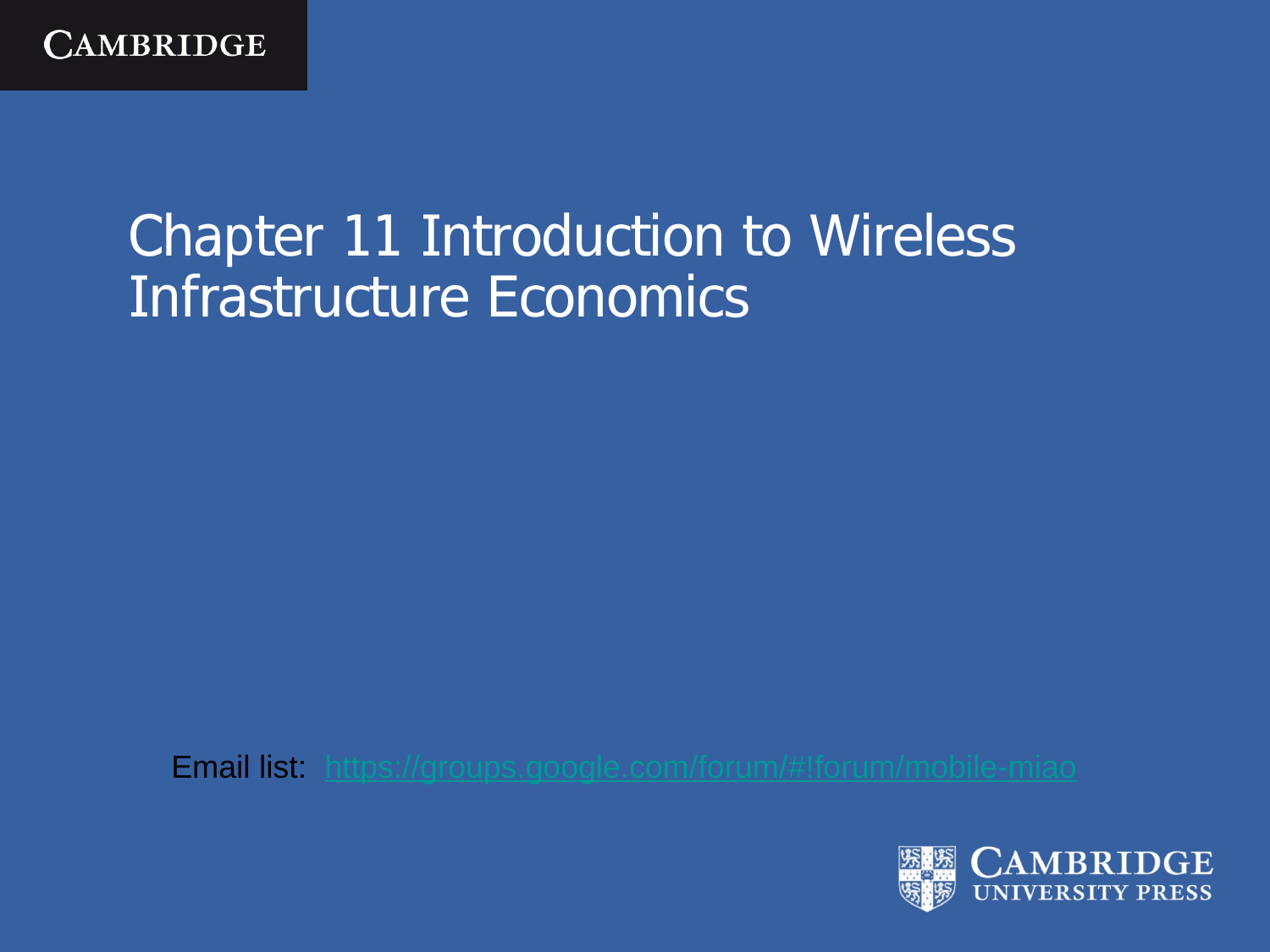

# Chapter 11 Introduction to Wireless Infrastructure Economics

Email list:  https://groups.google.com/forum/#!forum/mobile-miao